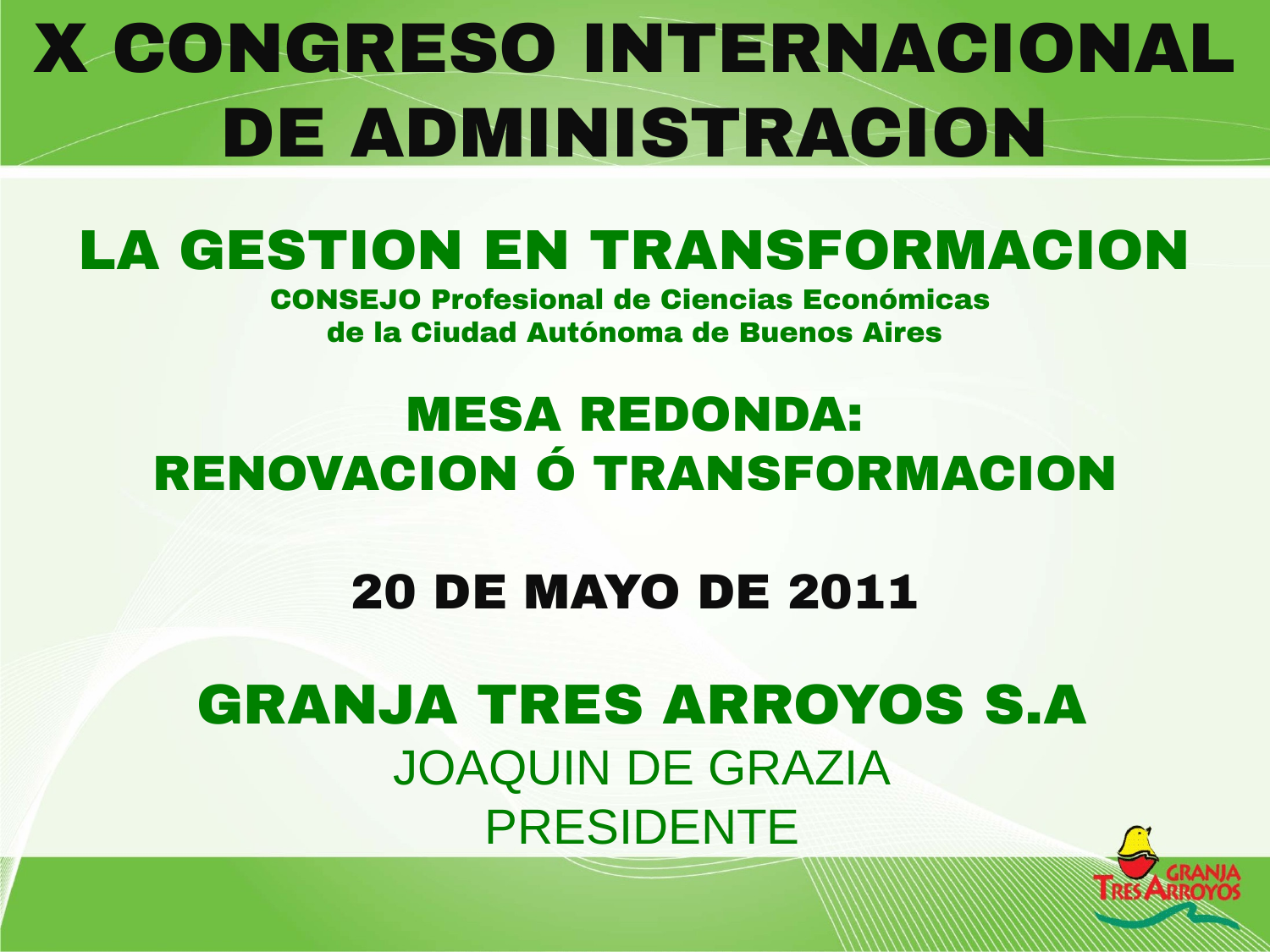

X CONGRESO INTERNACIONAL DE ADMINISTRACION
LA GESTION EN TRANSFORMACION
CONSEJO Profesional de Ciencias Económicas
de la Ciudad Autónoma de Buenos Aires

MESA REDONDA:
RENOVACION Ó TRANSFORMACION

20 DE MAYO DE 2011

GRANJA TRES ARROYOS S.A
JOAQUIN DE GRAZIA
PRESIDENTE